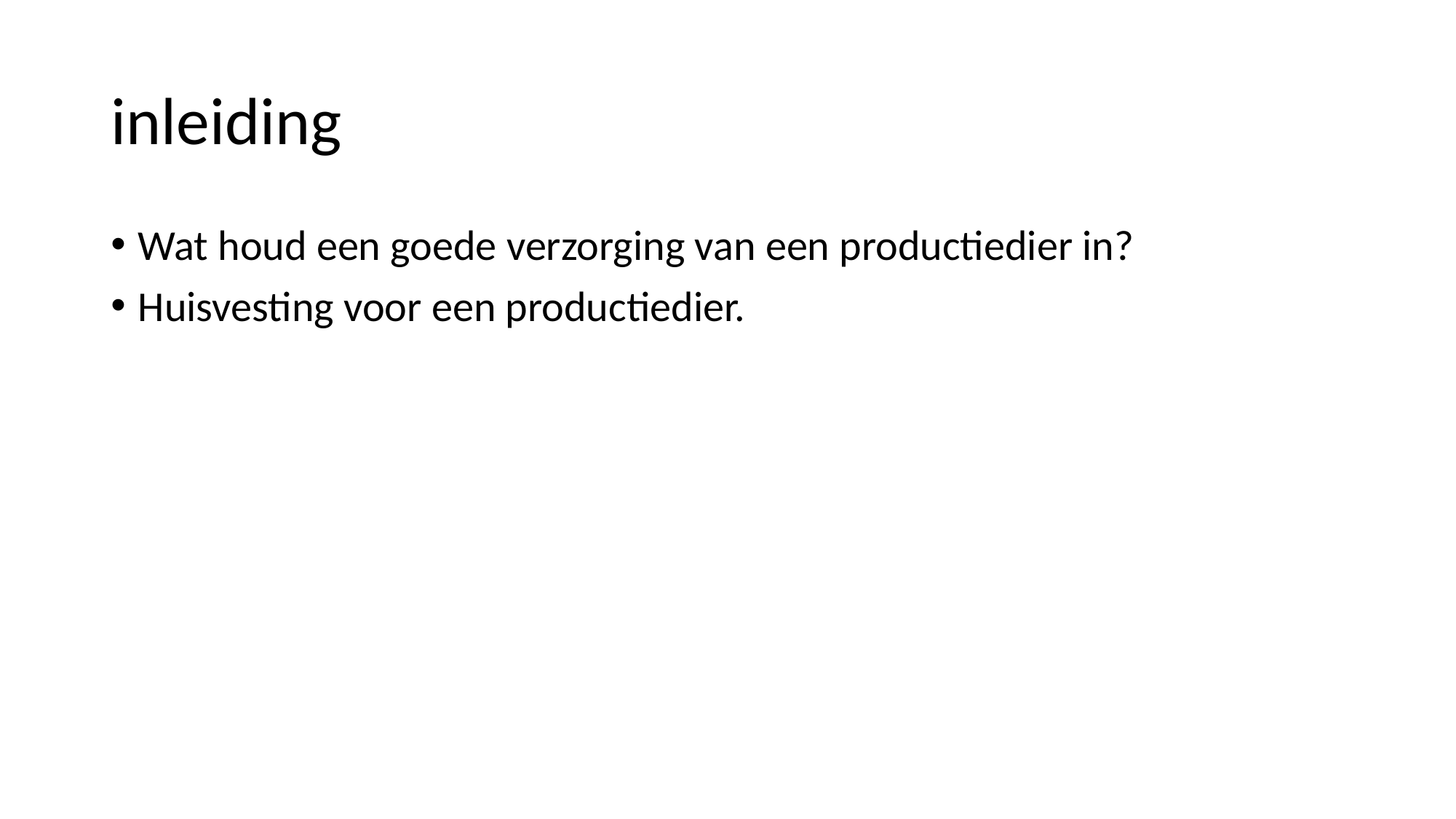

# inleiding
Wat houd een goede verzorging van een productiedier in?
Huisvesting voor een productiedier.